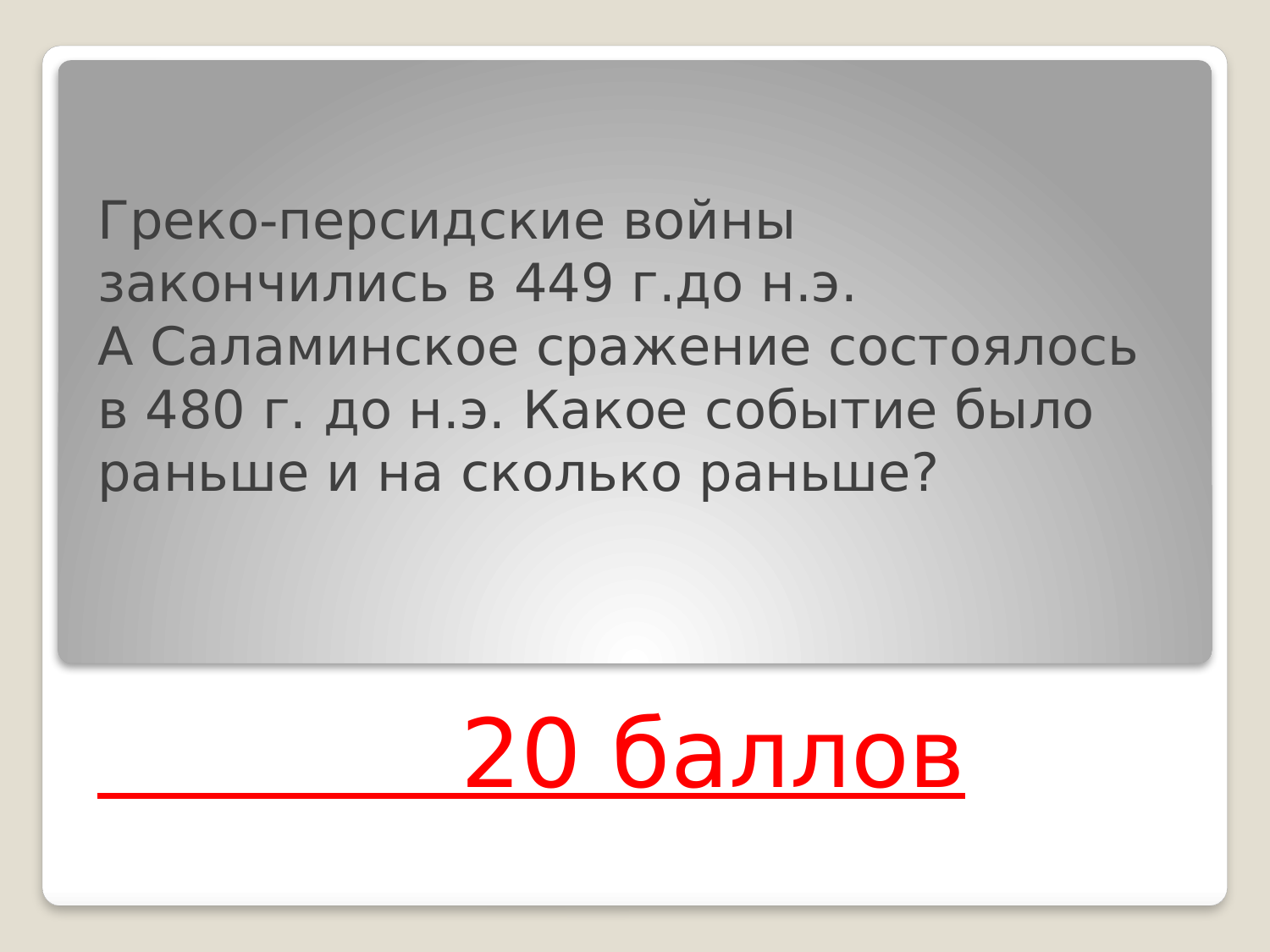

# Греко-персидские войны закончились в 449 г.до н.э. А Саламинское сражение состоялось в 480 г. до н.э. Какое событие было раньше и на сколько раньше?
            20 баллов